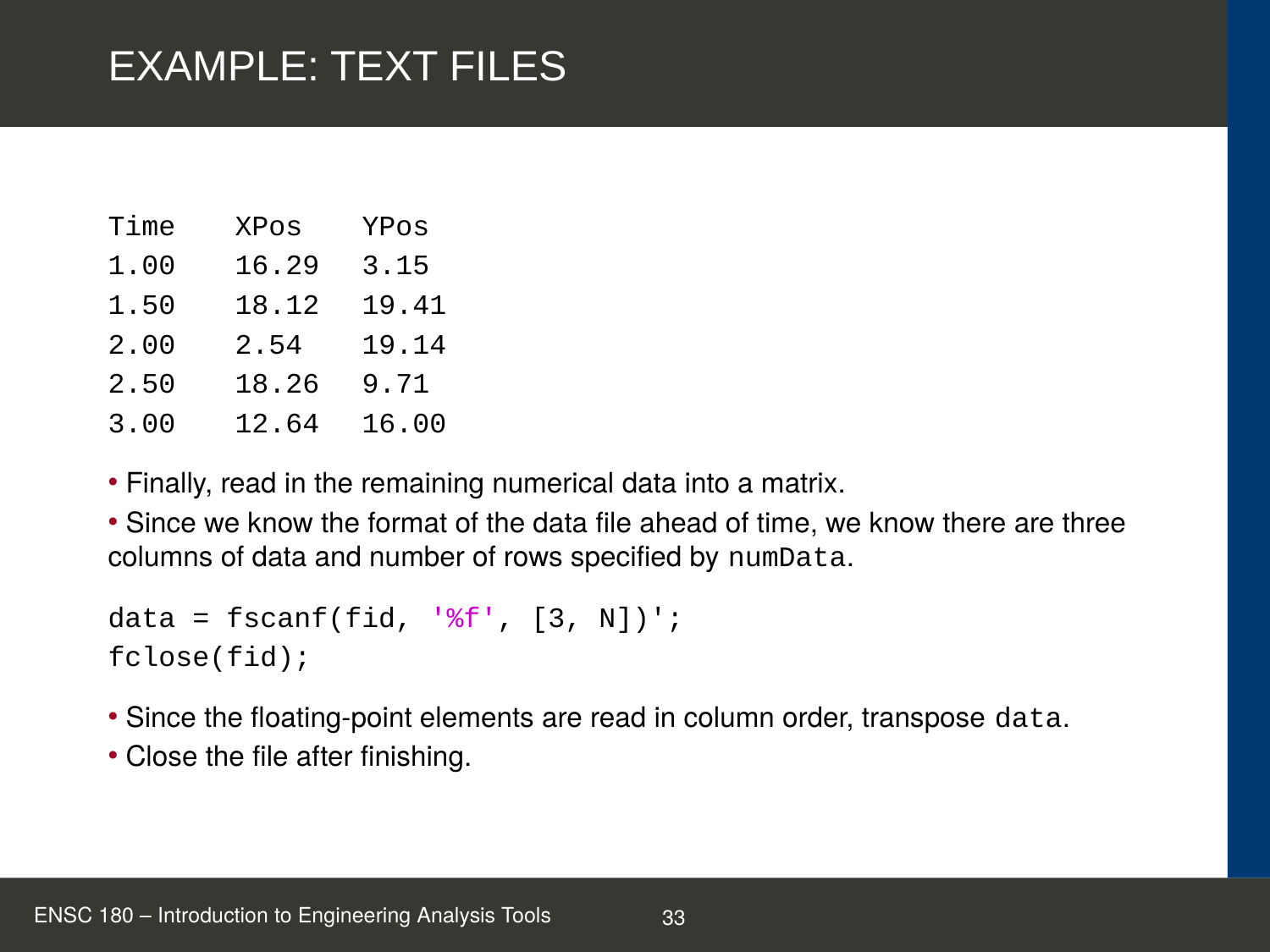

# EXAMPLE: TEXT FILES
Time	XPos	YPos
1.00	16.29	3.15
1.50	18.12	19.41
2.00	2.54	19.14
2.50	18.26	9.71
3.00	12.64	16.00
 Finally, read in the remaining numerical data into a matrix.
 Since we know the format of the data file ahead of time, we know there are three columns of data and number of rows specified by numData.
data = fscanf(fid, '%f', [3, N])';
fclose(fid);
 Since the floating-point elements are read in column order, transpose data.
 Close the file after finishing.

ENSC 180 – Introduction to Engineering Analysis Tools